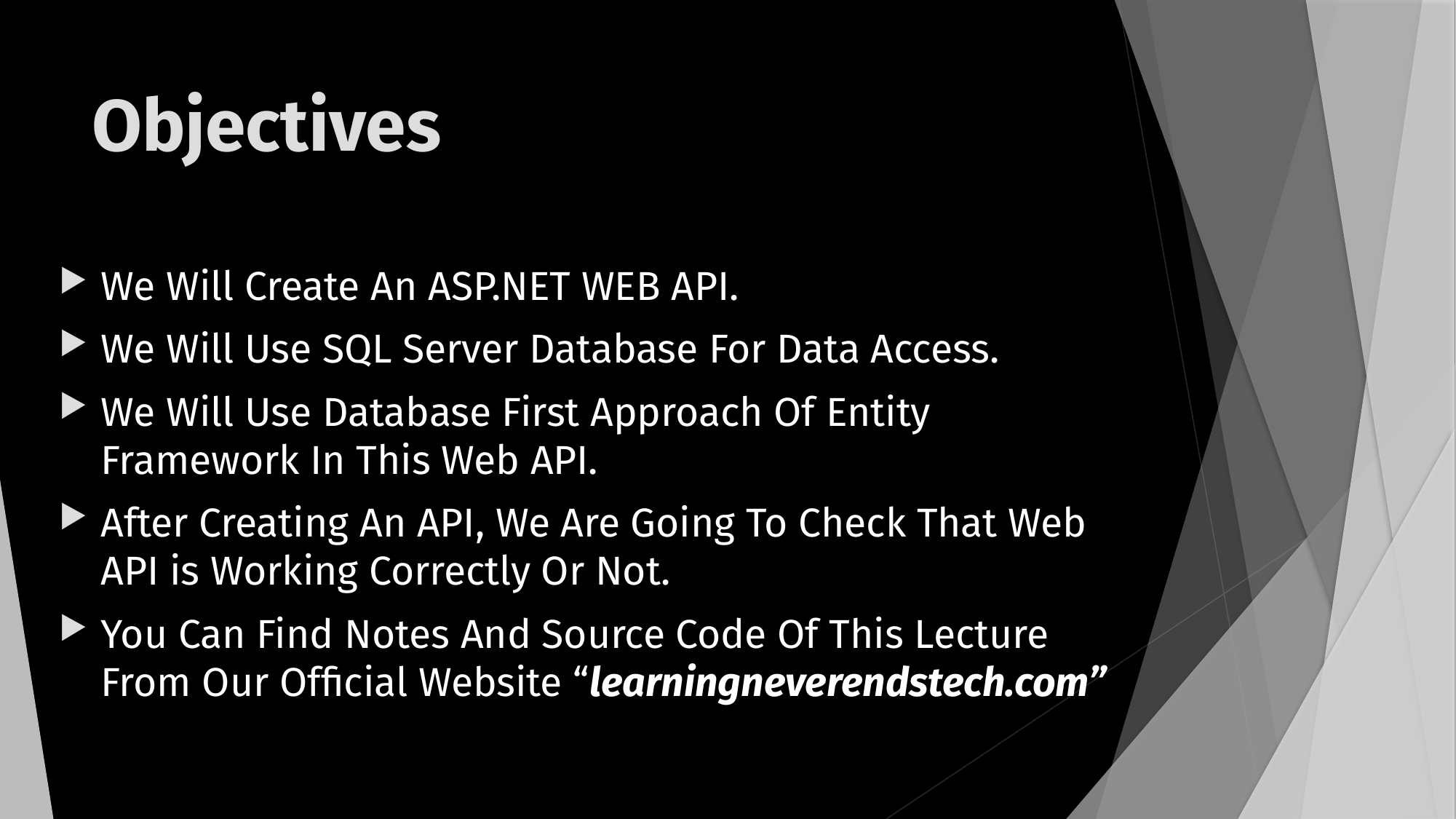

# Objectives
We Will Create An ASP.NET WEB API.
We Will Use SQL Server Database For Data Access.
We Will Use Database First Approach Of Entity Framework In This Web API.
After Creating An API, We Are Going To Check That Web API is Working Correctly Or Not.
You Can Find Notes And Source Code Of This Lecture From Our Official Website “learningneverendstech.com”